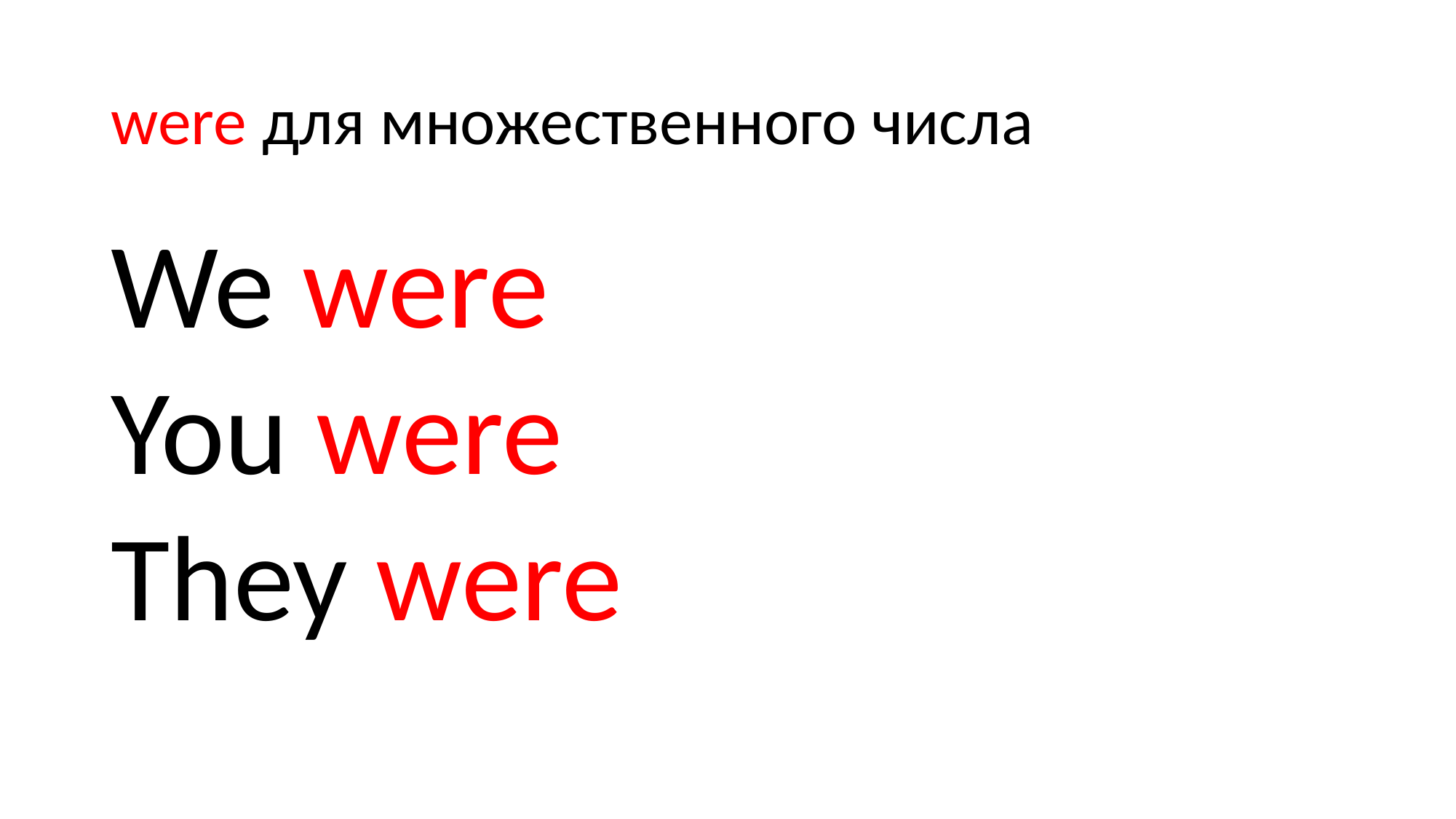

# were для множественного числа
We were
You were
They were